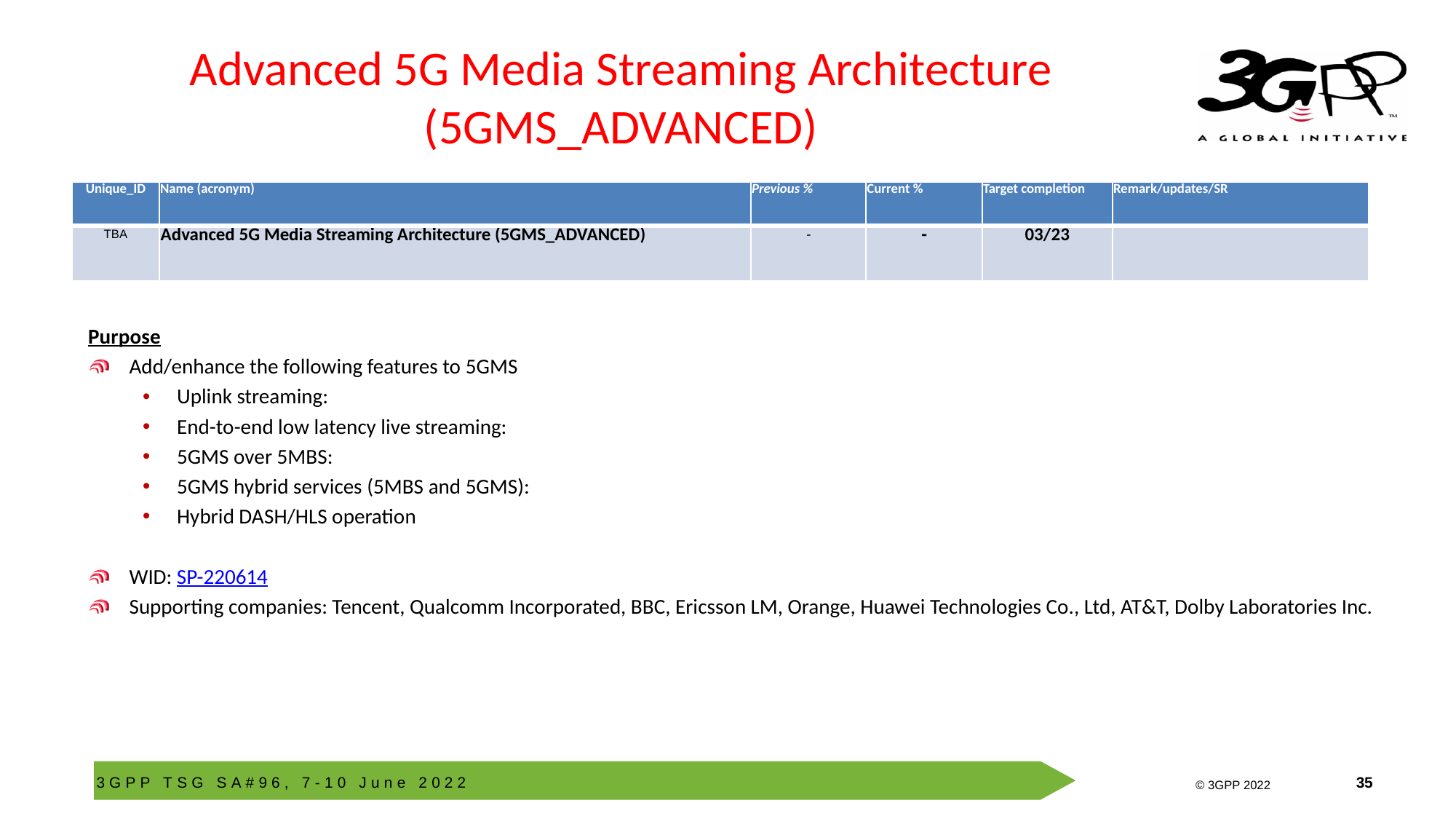

# Advanced 5G Media Streaming Architecture (5GMS_ADVANCED)
| Unique\_ID | Name (acronym) | Previous % | Current % | Target completion | Remark/updates/SR |
| --- | --- | --- | --- | --- | --- |
| TBA | Advanced 5G Media Streaming Architecture (5GMS\_ADVANCED) | - | - | 03/23 |  |
Purpose
Add/enhance the following features to 5GMS
Uplink streaming:
End-to-end low latency live streaming:
5GMS over 5MBS:
5GMS hybrid services (5MBS and 5GMS):
Hybrid DASH/HLS operation

WID: SP-220614
Supporting companies: Tencent, Qualcomm Incorporated, BBC, Ericsson LM, Orange, Huawei Technologies Co., Ltd, AT&T, Dolby Laboratories Inc.